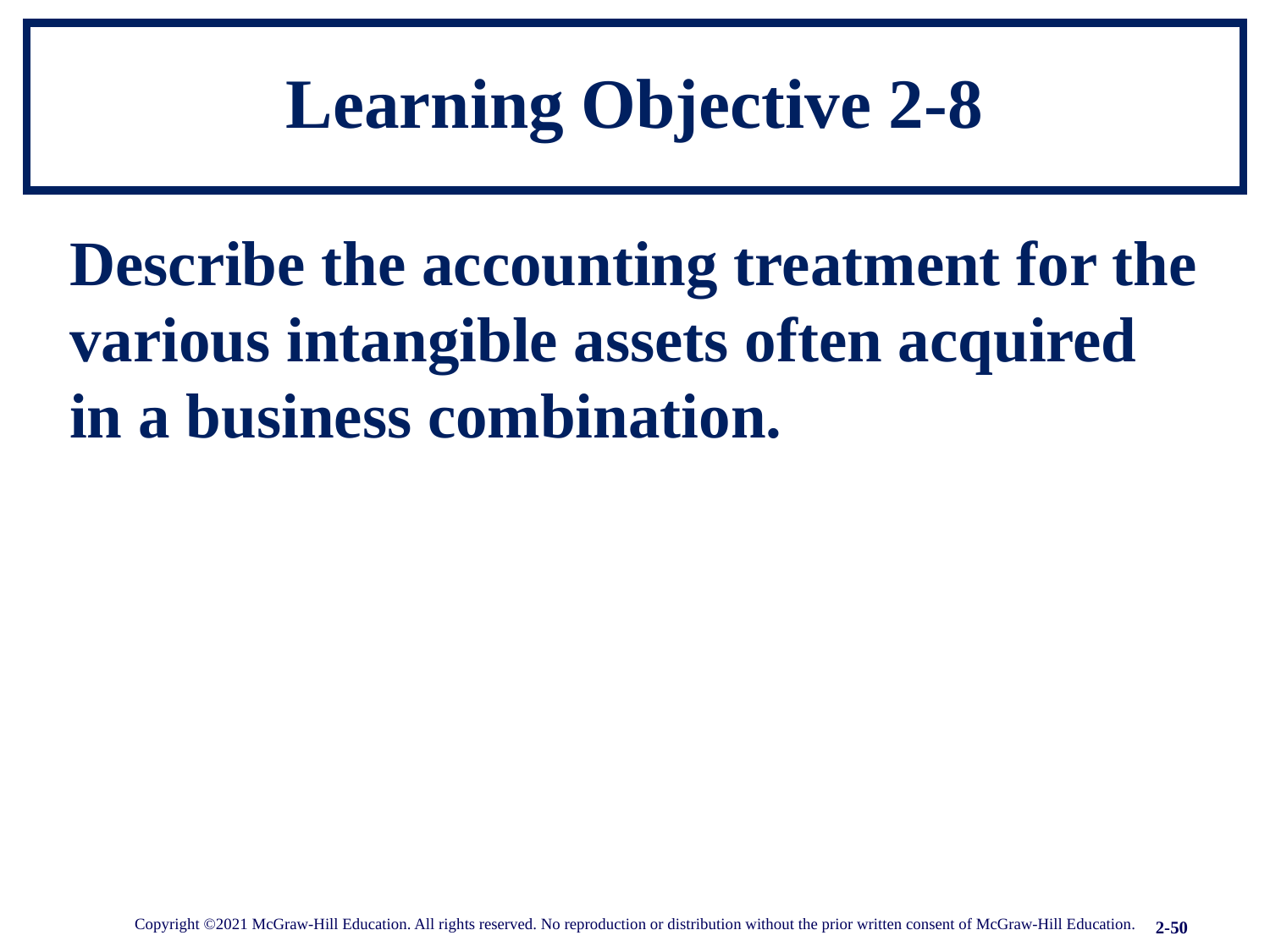

# Learning Objective 2-8
Describe the accounting treatment for the various intangible assets often acquired in a business combination.
Copyright ©2021 McGraw-Hill Education. All rights reserved. No reproduction or distribution without the prior written consent of McGraw-Hill Education.
2-50